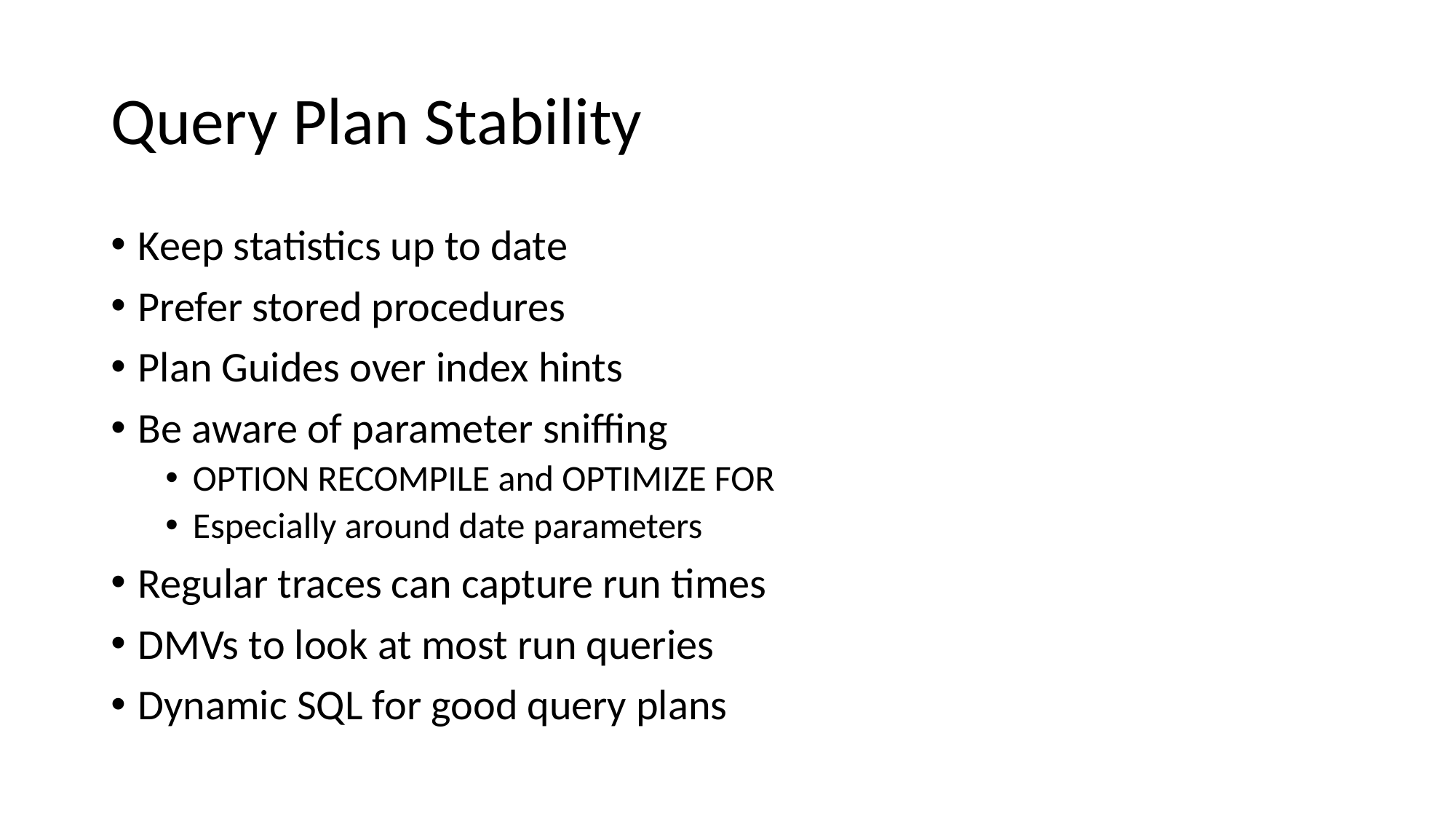

# Query Plan Stability
Keep statistics up to date
Prefer stored procedures
Plan Guides over index hints
Be aware of parameter sniffing
OPTION RECOMPILE and OPTIMIZE FOR
Especially around date parameters
Regular traces can capture run times
DMVs to look at most run queries
Dynamic SQL for good query plans